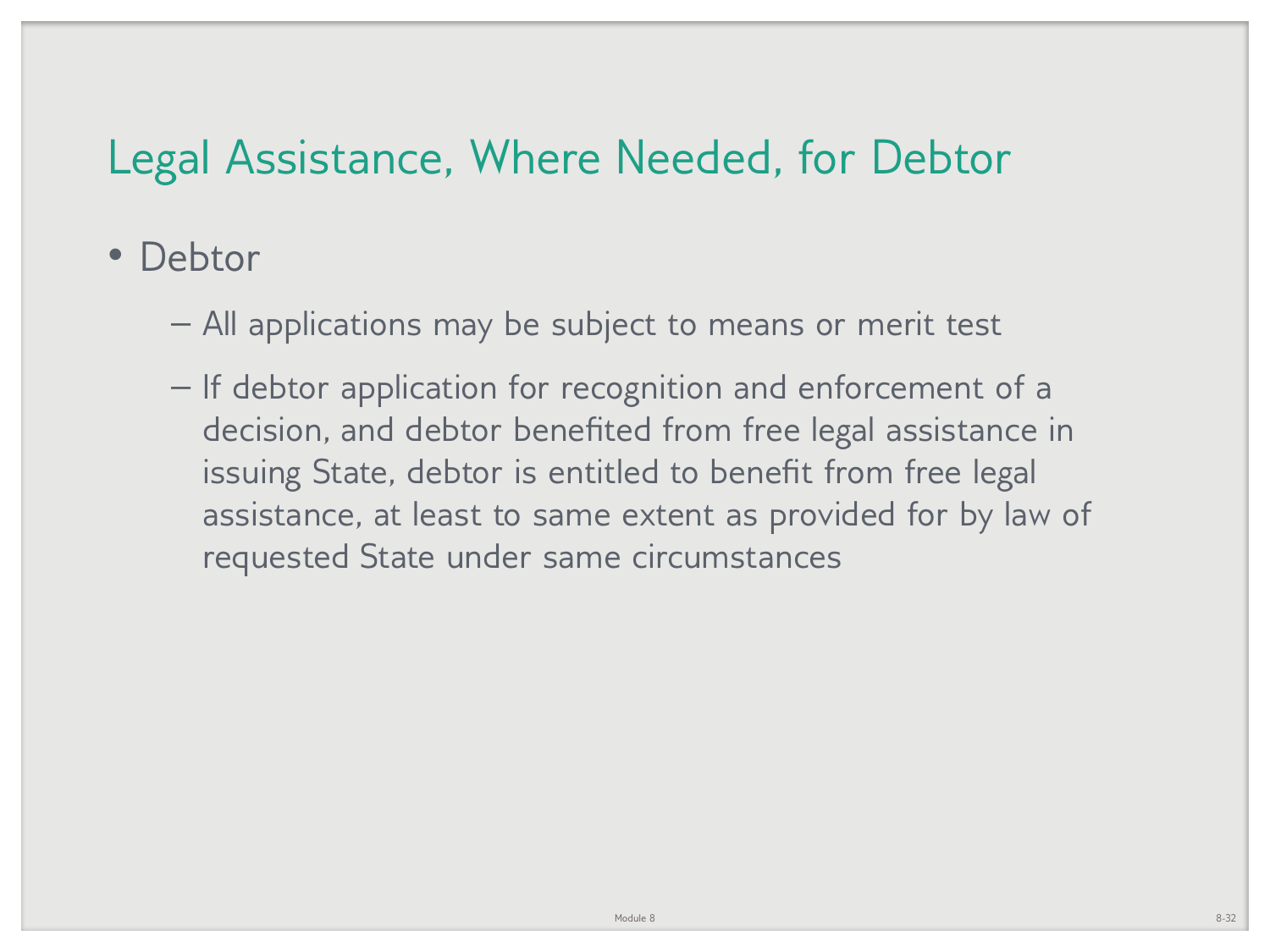

# Legal Assistance, Where Needed, for Debtor
Debtor
All applications may be subject to means or merit test
If debtor application for recognition and enforcement of a decision, and debtor benefited from free legal assistance in issuing State, debtor is entitled to benefit from free legal assistance, at least to same extent as provided for by law of requested State under same circumstances

Module 8
8-32